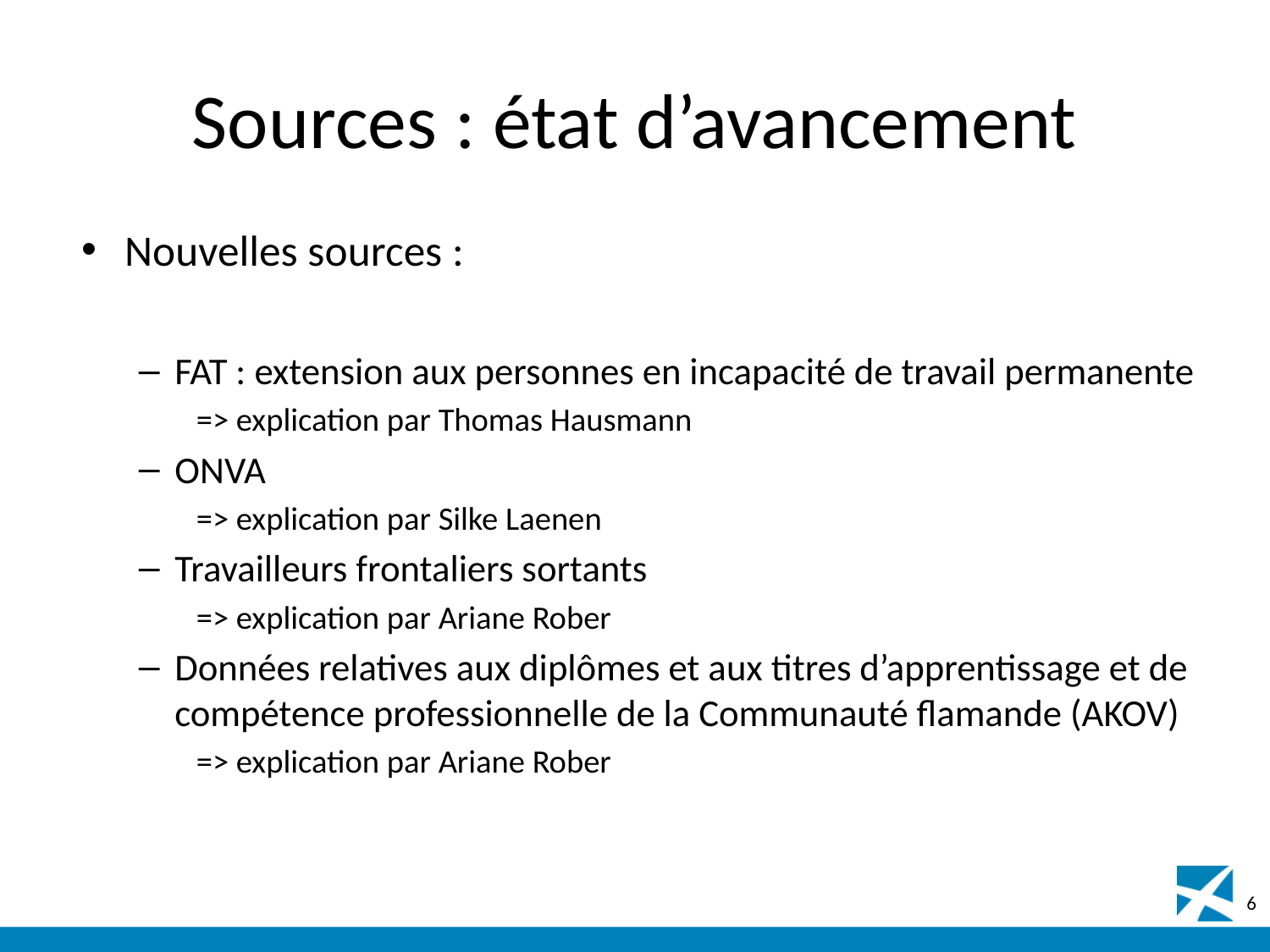

# Sources : état d’avancement
Nouvelles sources :

FAT : extension aux personnes en incapacité de travail permanente
=> explication par Thomas Hausmann
ONVA
=> explication par Silke Laenen
Travailleurs frontaliers sortants
=> explication par Ariane Rober
Données relatives aux diplômes et aux titres d’apprentissage et de compétence professionnelle de la Communauté flamande (AKOV)
=> explication par Ariane Rober